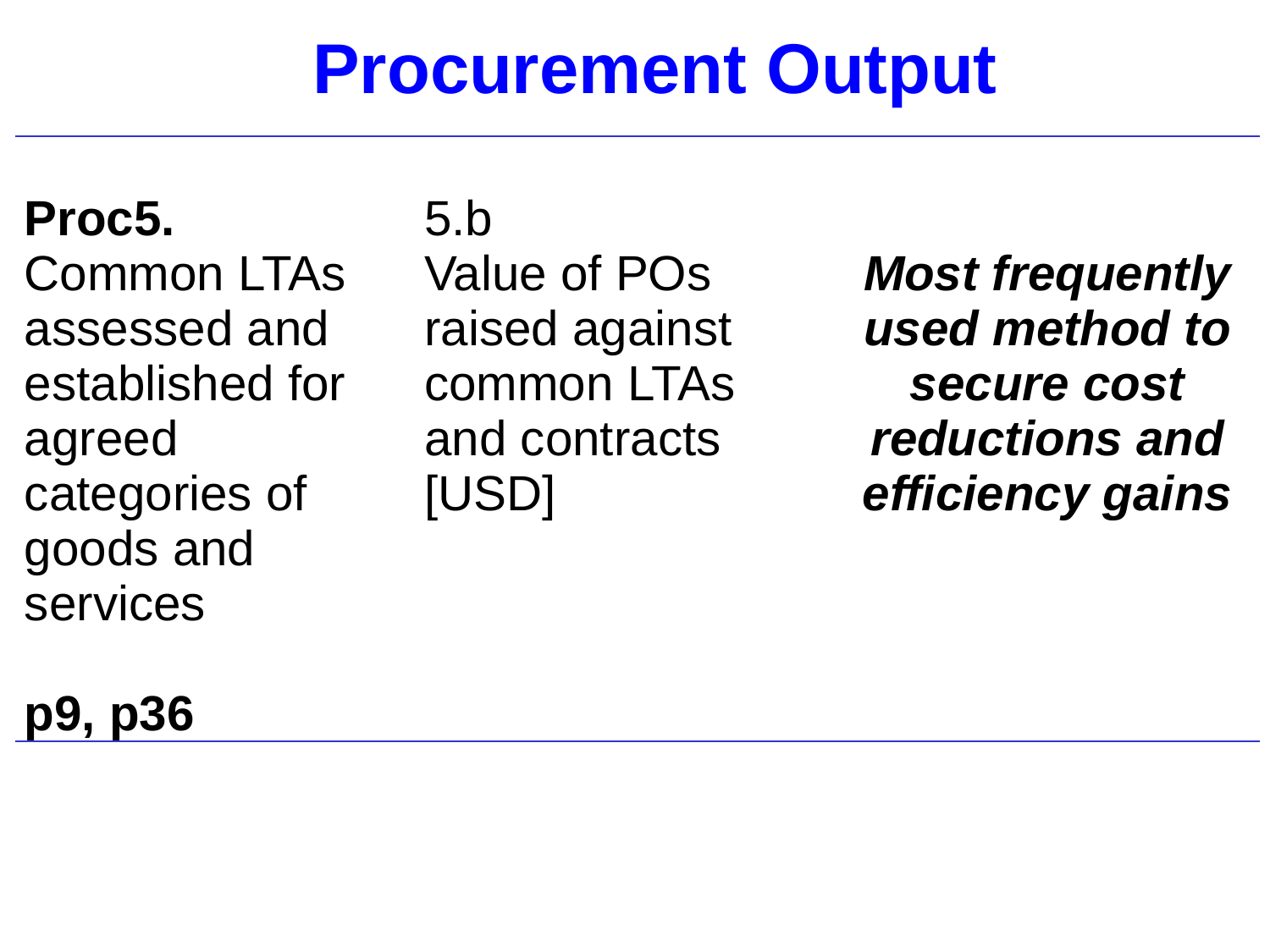

# Procurement Output
| Proc5. Common LTAs assessed and established for agreed categories of goods and services p9, p36 | 5.b Value of POs raised against common LTAs and contracts [USD] | Most frequently used method to secure cost reductions and efficiency gains |
| --- | --- | --- |